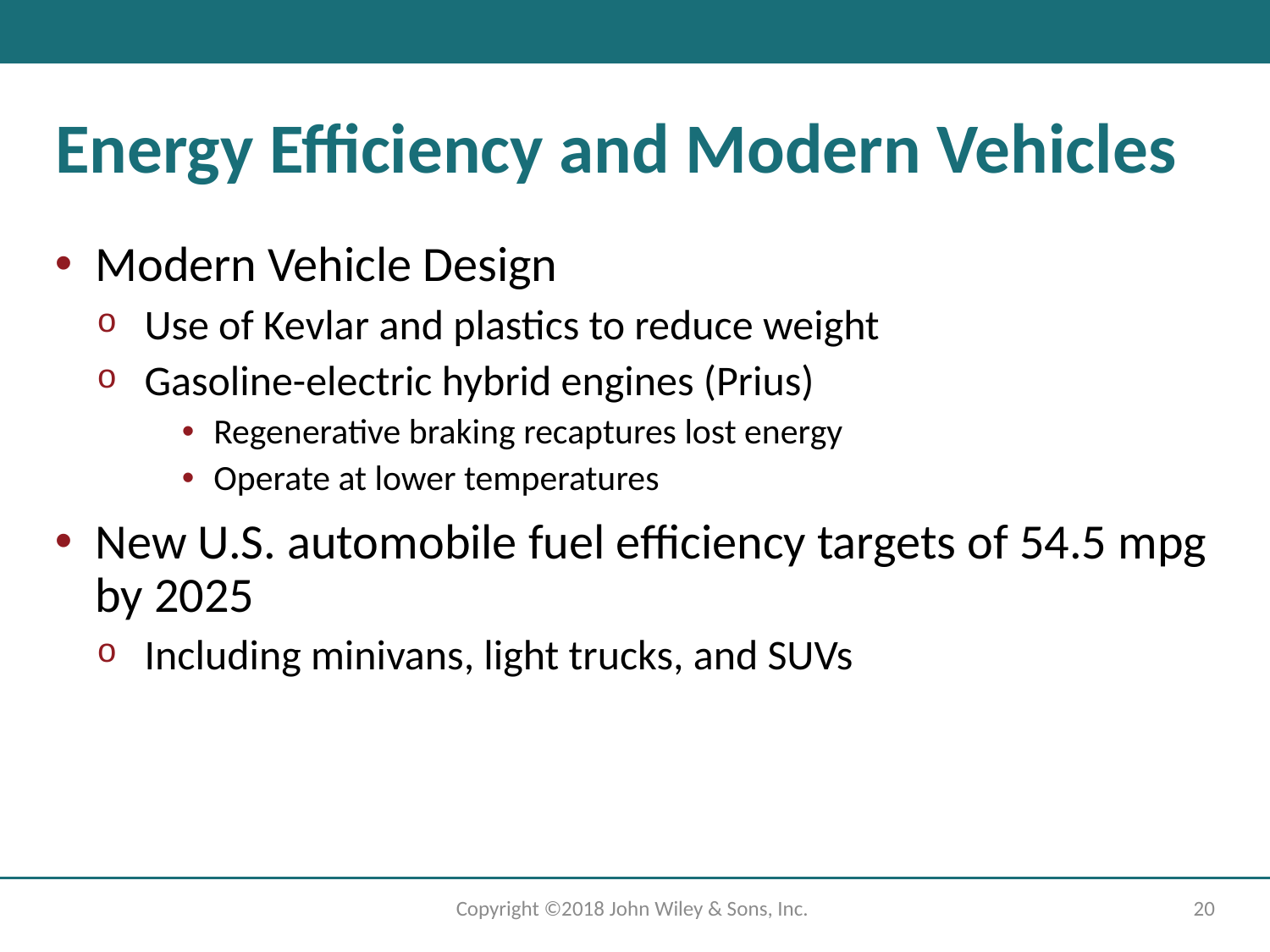

# Energy Efficiency and Modern Vehicles
Modern Vehicle Design
Use of Kevlar and plastics to reduce weight
Gasoline-electric hybrid engines (Prius)
Regenerative braking recaptures lost energy
Operate at lower temperatures
New U.S. automobile fuel efficiency targets of 54.5 mpg by 2025
Including minivans, light trucks, and SUVs
Copyright ©2018 John Wiley & Sons, Inc.
20